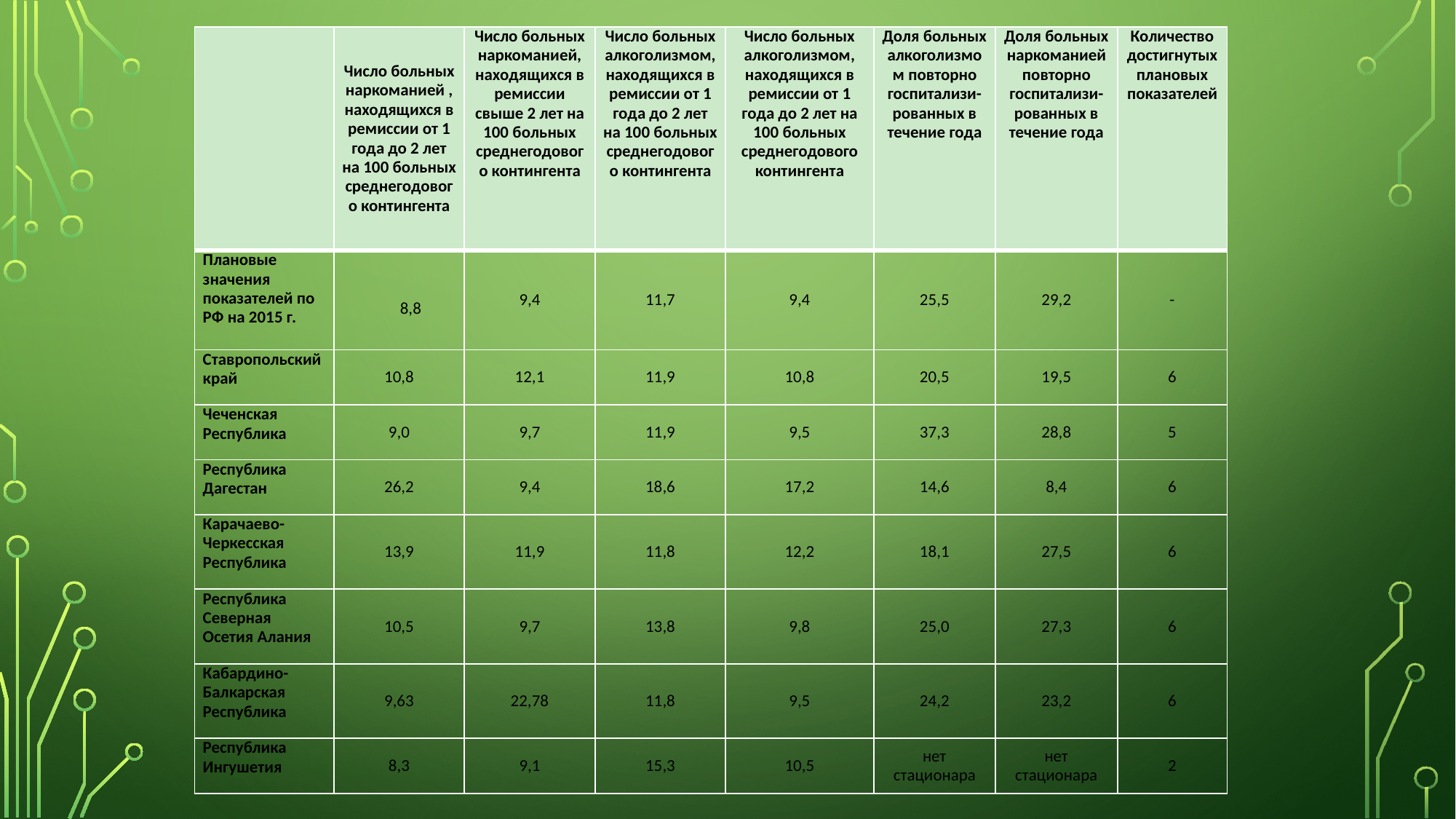

|  | Число больных наркоманией , находящихся в ремиссии от 1 года до 2 лет на 100 больных среднегодового контингента | Число больных наркоманией, находящихся в ремиссии свыше 2 лет на 100 больных среднегодового контингента | Число больных алкоголизмом, находящихся в ремиссии от 1 года до 2 лет на 100 больных среднегодового контингента | Число больных алкоголизмом, находящихся в ремиссии от 1 года до 2 лет на 100 больных среднегодового контингента | Доля больных алкоголизмом повторно госпитализи-рованных в течение года | Доля больных наркоманией повторно госпитализи-рованных в течение года | Количество достигнутых плановых показателей |
| --- | --- | --- | --- | --- | --- | --- | --- |
| Плановые значения показателей по РФ на 2015 г. | 8,8 | 9,4 | 11,7 | 9,4 | 25,5 | 29,2 | - |
| Ставропольский край | 10,8 | 12,1 | 11,9 | 10,8 | 20,5 | 19,5 | 6 |
| Чеченская Республика | 9,0 | 9,7 | 11,9 | 9,5 | 37,3 | 28,8 | 5 |
| Республика Дагестан | 26,2 | 9,4 | 18,6 | 17,2 | 14,6 | 8,4 | 6 |
| Карачаево-Черкесская Республика | 13,9 | 11,9 | 11,8 | 12,2 | 18,1 | 27,5 | 6 |
| Республика Северная Осетия Алания | 10,5 | 9,7 | 13,8 | 9,8 | 25,0 | 27,3 | 6 |
| Кабардино-Балкарская Республика | 9,63 | 22,78 | 11,8 | 9,5 | 24,2 | 23,2 | 6 |
| Республика Ингушетия | 8,3 | 9,1 | 15,3 | 10,5 | нет стационара | нет стационара | 2 |